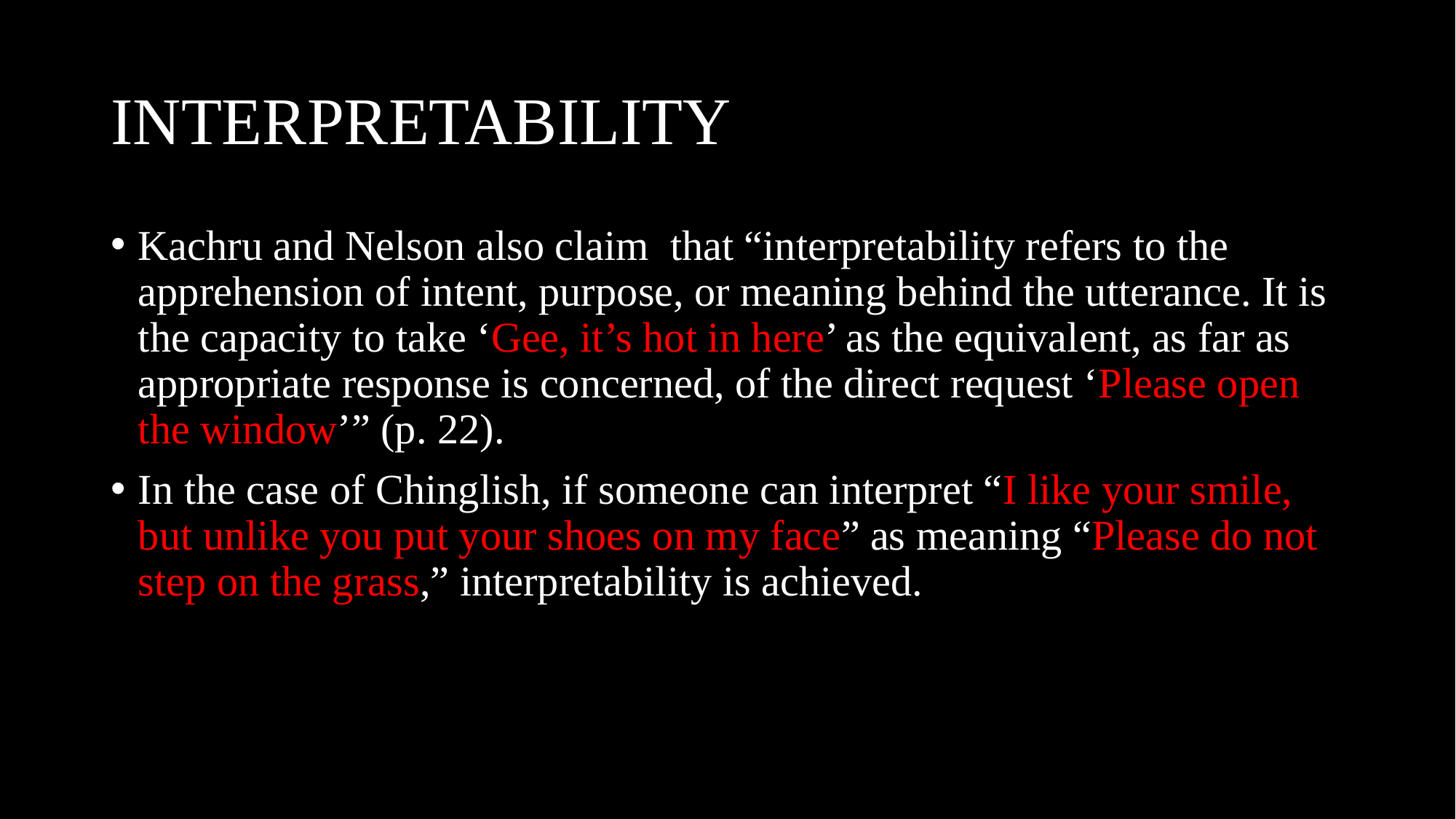

# INTERPRETABILITY
Kachru and Nelson also claim  that “interpretability refers to the apprehension of intent, purpose, or meaning behind the utterance. It is the capacity to take ‘Gee, it’s hot in here’ as the equivalent, as far as appropriate response is concerned, of the direct request ‘Please open the window’” (p. 22).
In the case of Chinglish, if someone can interpret “I like your smile, but unlike you put your shoes on my face” as meaning “Please do not step on the grass,” interpretability is achieved.